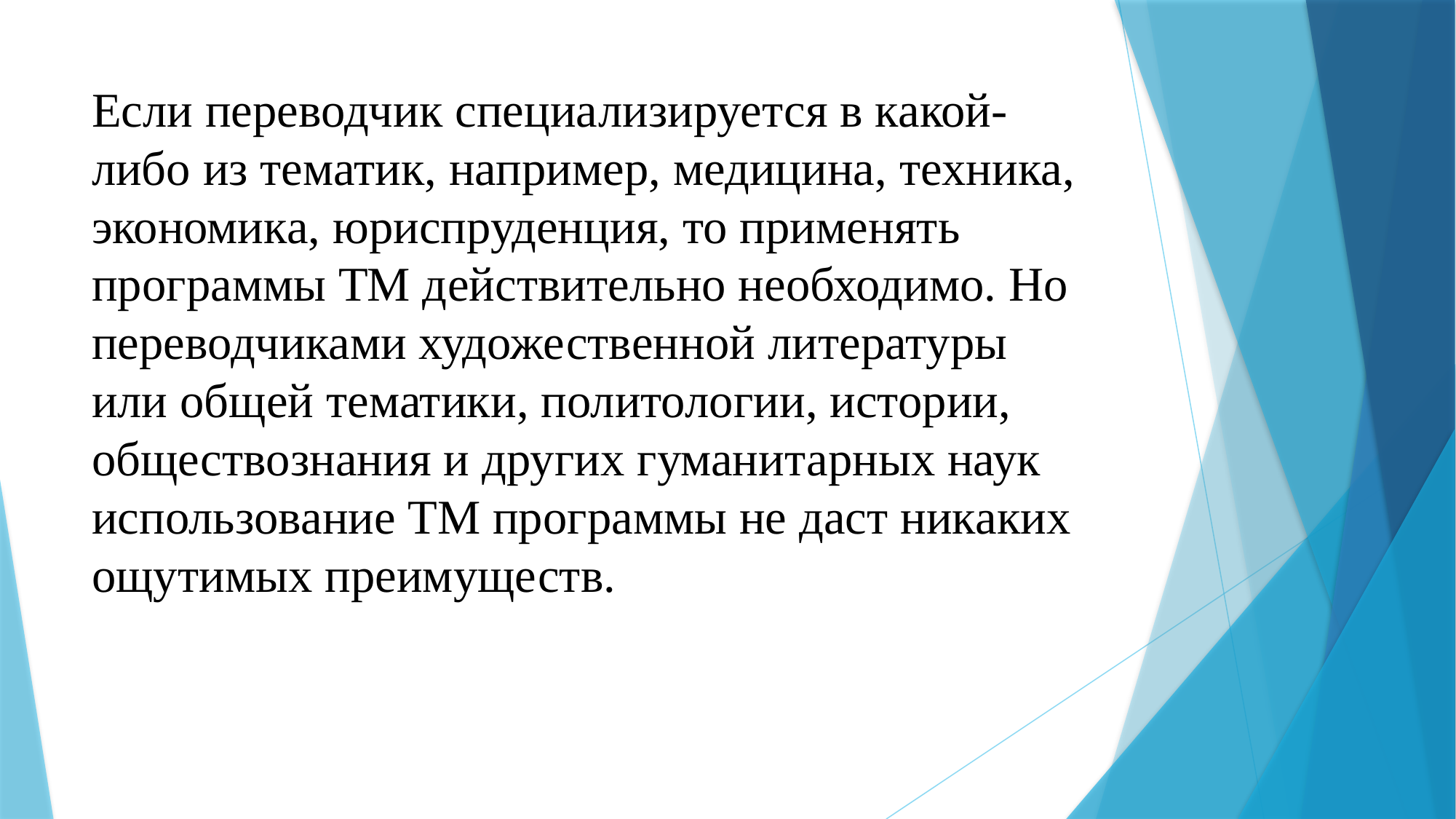

# Если переводчик специализируется в какой-либо из тематик, например, медицина, техника, экономика, юриспруденция, то применять программы ТМ действительно необходимо. Но переводчиками художественной литературы или общей тематики, политологии, истории, обществознания и других гуманитарных наук использование ТМ программы не даст никаких ощутимых преимуществ.